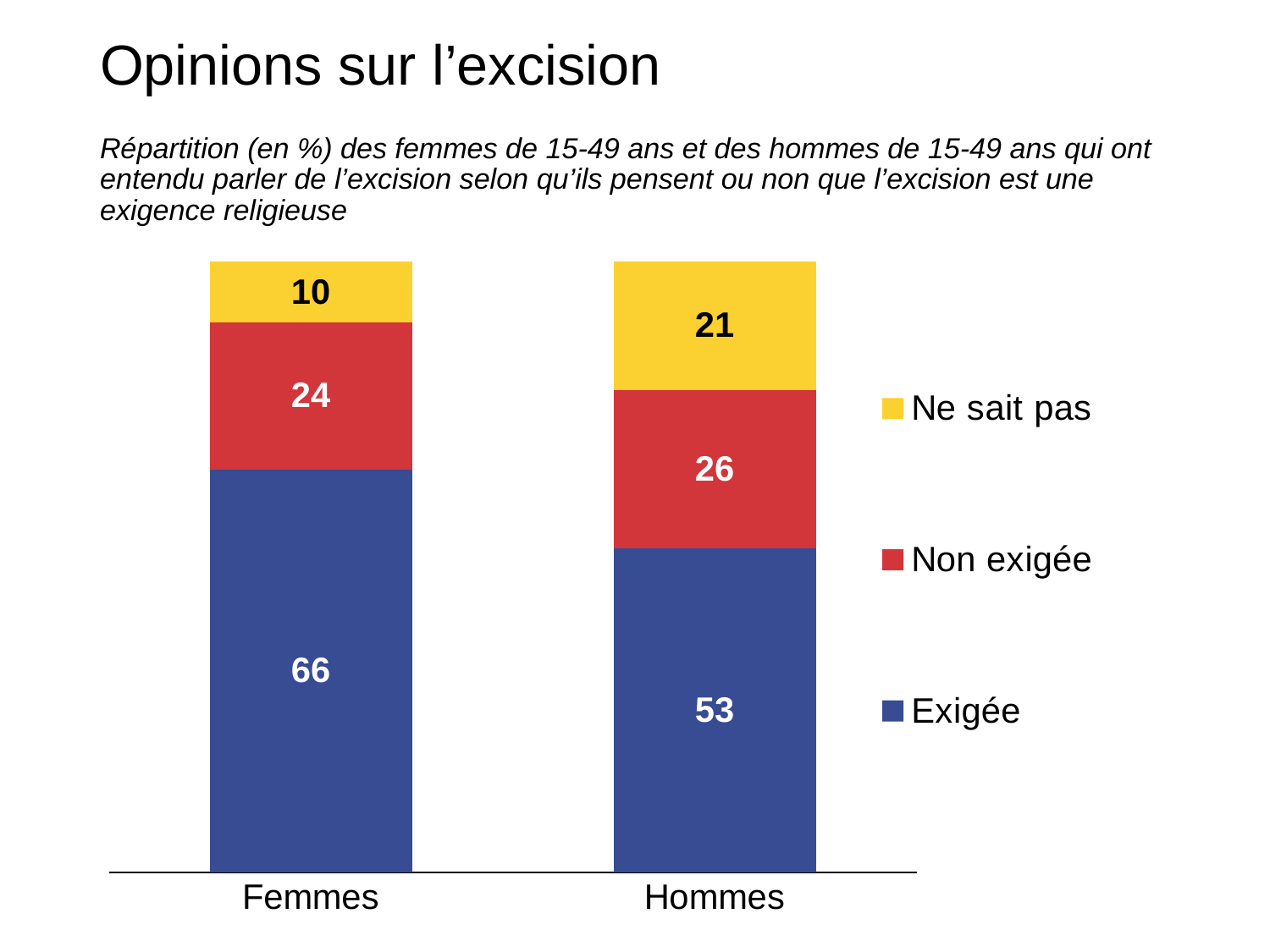

# Opinions sur l’excision
Répartition (en %) des femmes de 15-49 ans et des hommes de 15-49 ans qui ont entendu parler de l’excision selon qu’ils pensent ou non que l’excision est une exigence religieuse

### Chart

| Category | Exigée | Non exigée | Ne sait pas |
|---|---|---|---|
| Femmes | 66.0 | 24.0 | 10.0 |
| Hommes | 53.0 | 26.0 | 21.0 |